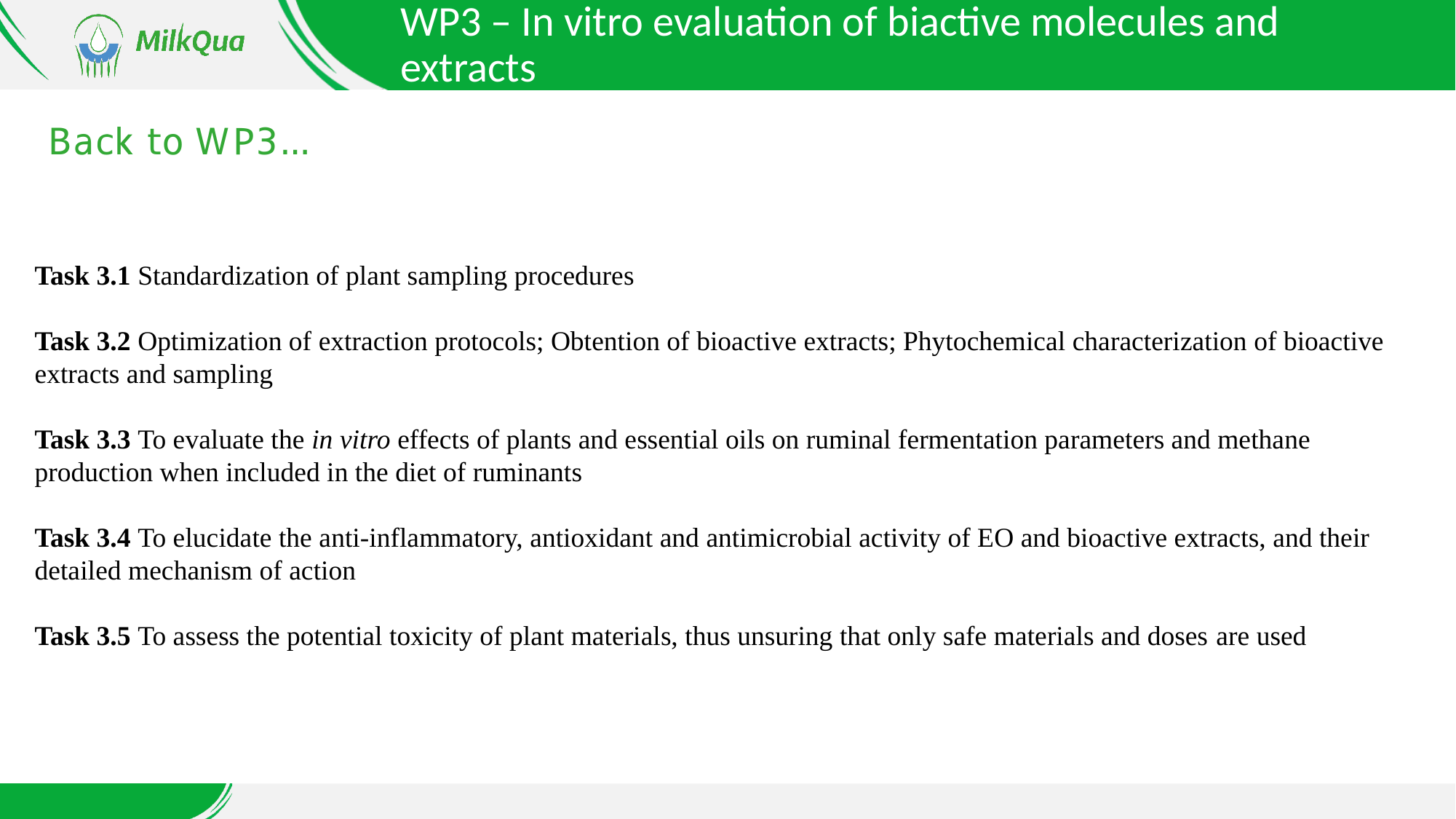

WP3 – In vitro evaluation of biactive molecules and extracts
# Back to WP3…

Task 3.1 Standardization of plant sampling procedures

Task 3.2 Optimization of extraction protocols; Obtention of bioactive extracts; Phytochemical characterization of bioactive extracts and sampling

Task 3.3 To evaluate the in vitro effects of plants and essential oils on ruminal fermentation parameters and methane production when included in the diet of ruminants

Task 3.4 To elucidate the anti-inflammatory, antioxidant and antimicrobial activity of EO and bioactive extracts, and their detailed mechanism of action

Task 3.5 To assess the potential toxicity of plant materials, thus unsuring that only safe materials and doses are used